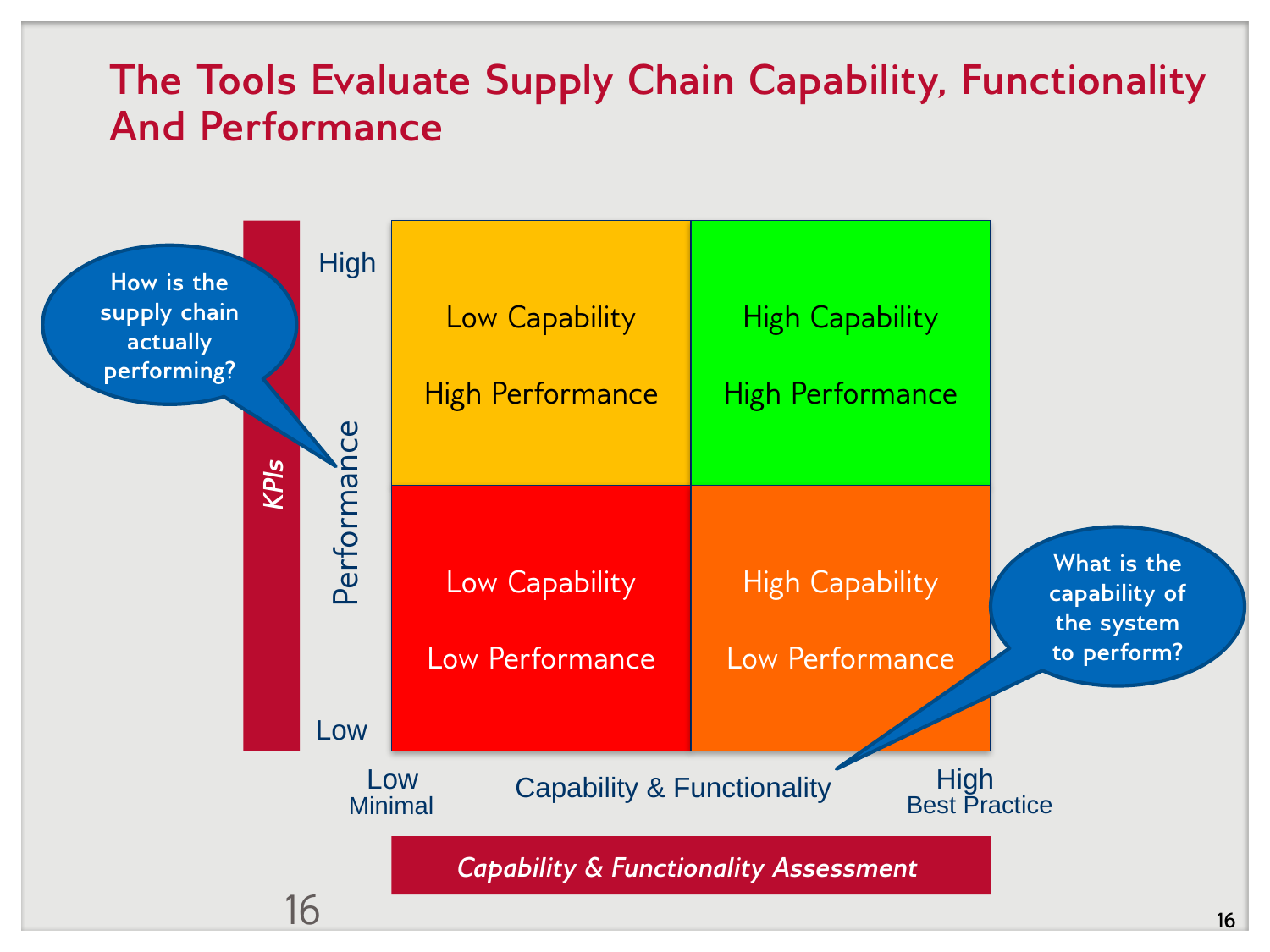

# The Tools Evaluate Supply Chain Capability, Functionality And Performance
Low Capability

High Performance
High Capability

High Performance
High
How is the supply chain actually performing?
Performance
KPIs
Low Capability

Low Performance
High Capability

Low Performance
What is the capability of the system to perform?
Low
High
Low
Capability & Functionality
Best Practice
Minimal
Capability & Functionality Assessment
16
16